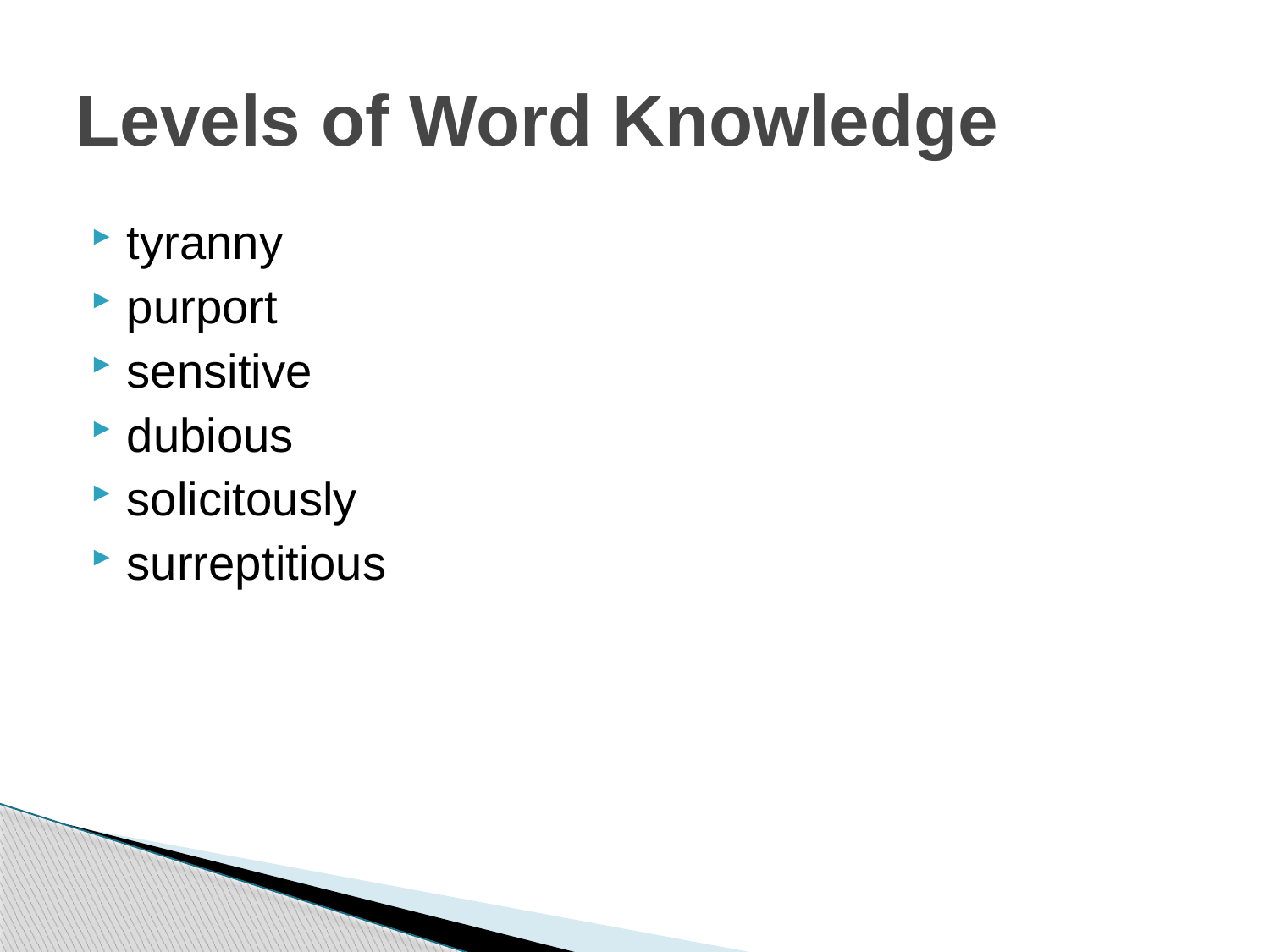

# Levels of Word Knowledge
tyranny
purport
sensitive
dubious
solicitously
surreptitious